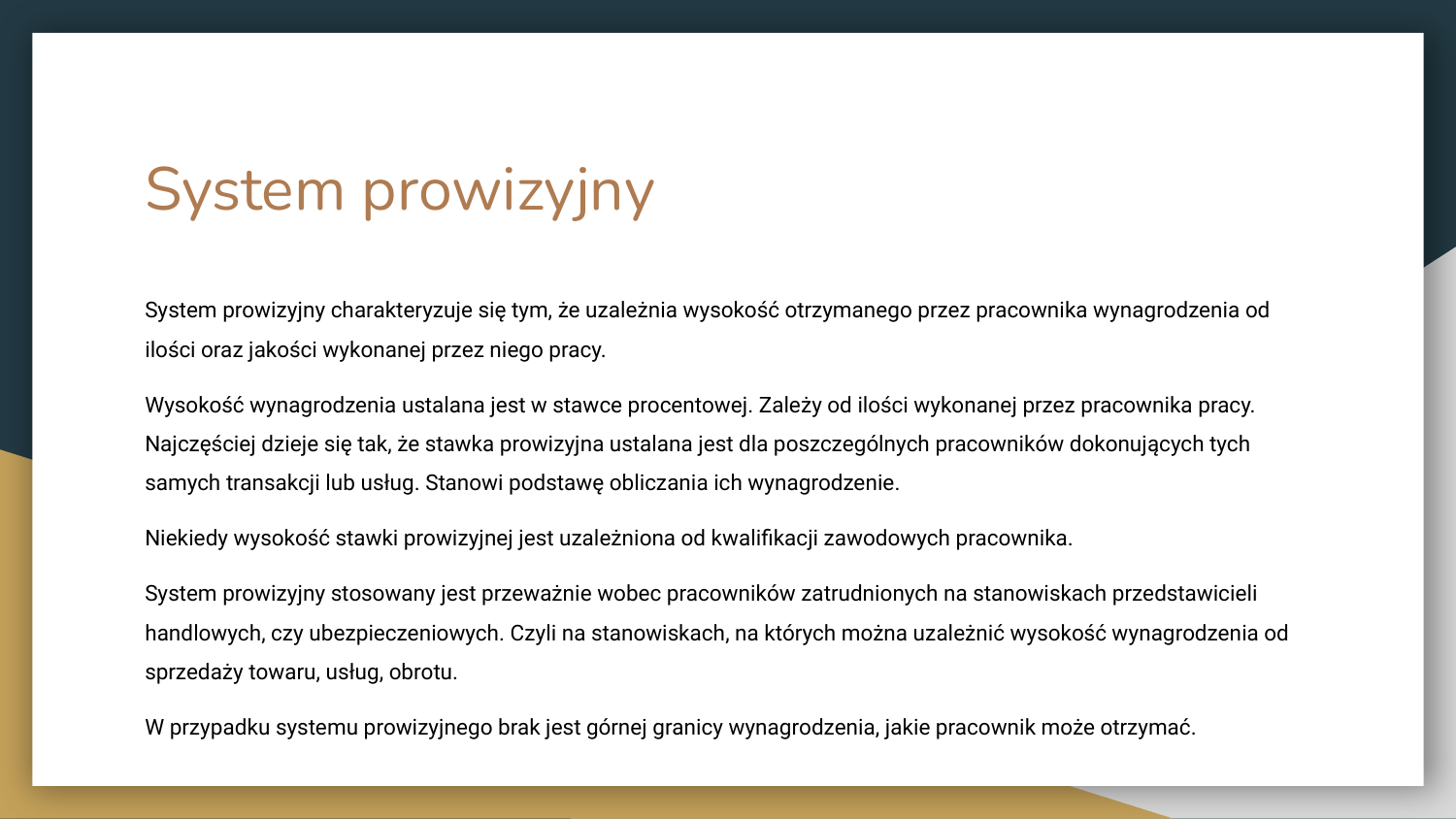

# System prowizyjny
System prowizyjny charakteryzuje się tym, że uzależnia wysokość otrzymanego przez pracownika wynagrodzenia od ilości oraz jakości wykonanej przez niego pracy.
Wysokość wynagrodzenia ustalana jest w stawce procentowej. Zależy od ilości wykonanej przez pracownika pracy. Najczęściej dzieje się tak, że stawka prowizyjna ustalana jest dla poszczególnych pracowników dokonujących tych samych transakcji lub usług. Stanowi podstawę obliczania ich wynagrodzenie.
Niekiedy wysokość stawki prowizyjnej jest uzależniona od kwalifikacji zawodowych pracownika.
System prowizyjny stosowany jest przeważnie wobec pracowników zatrudnionych na stanowiskach przedstawicieli handlowych, czy ubezpieczeniowych. Czyli na stanowiskach, na których można uzależnić wysokość wynagrodzenia od sprzedaży towaru, usług, obrotu.
W przypadku systemu prowizyjnego brak jest górnej granicy wynagrodzenia, jakie pracownik może otrzymać.